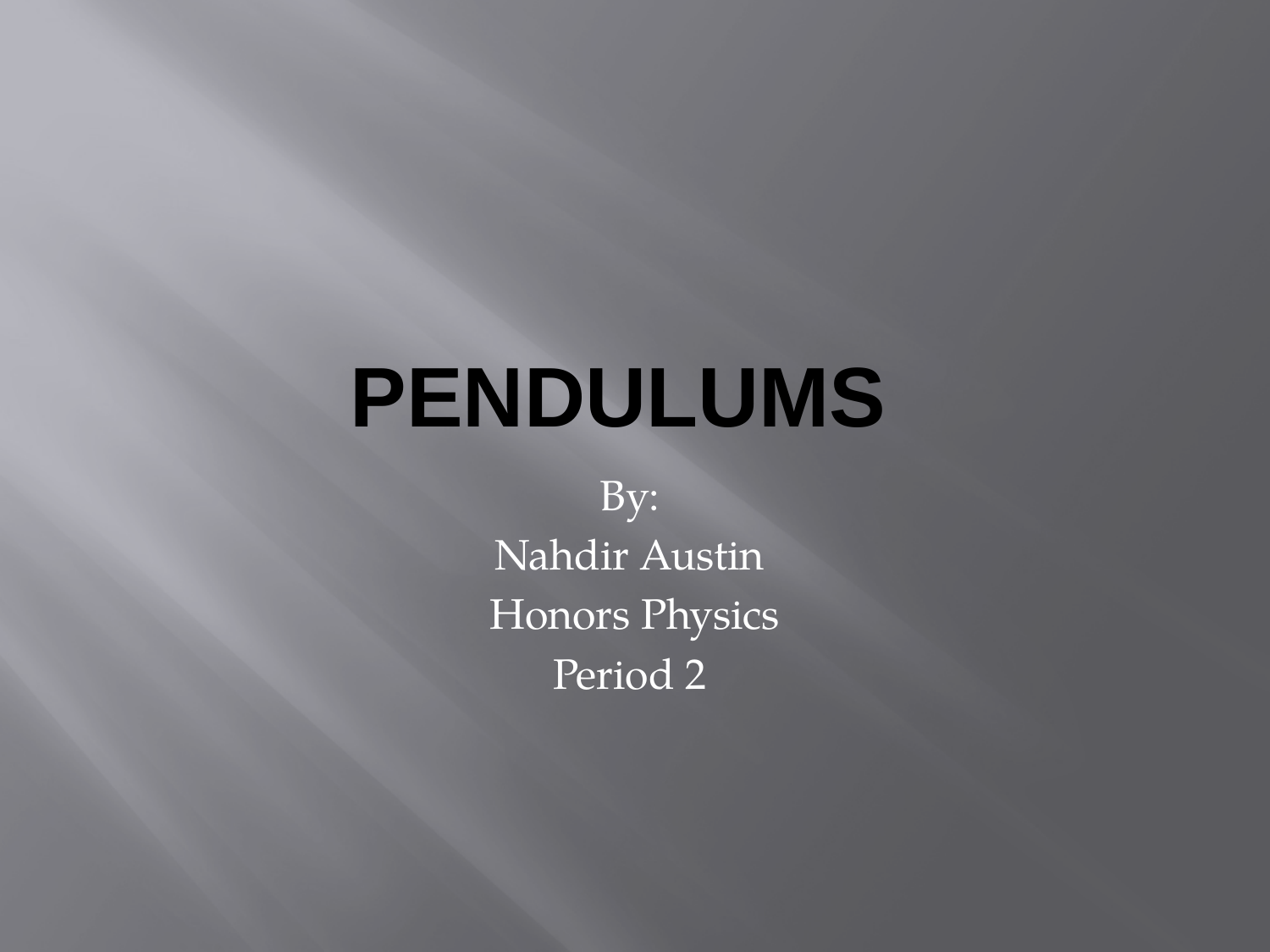

# Pendulums
By:
Nahdir Austin
Honors Physics
Period 2